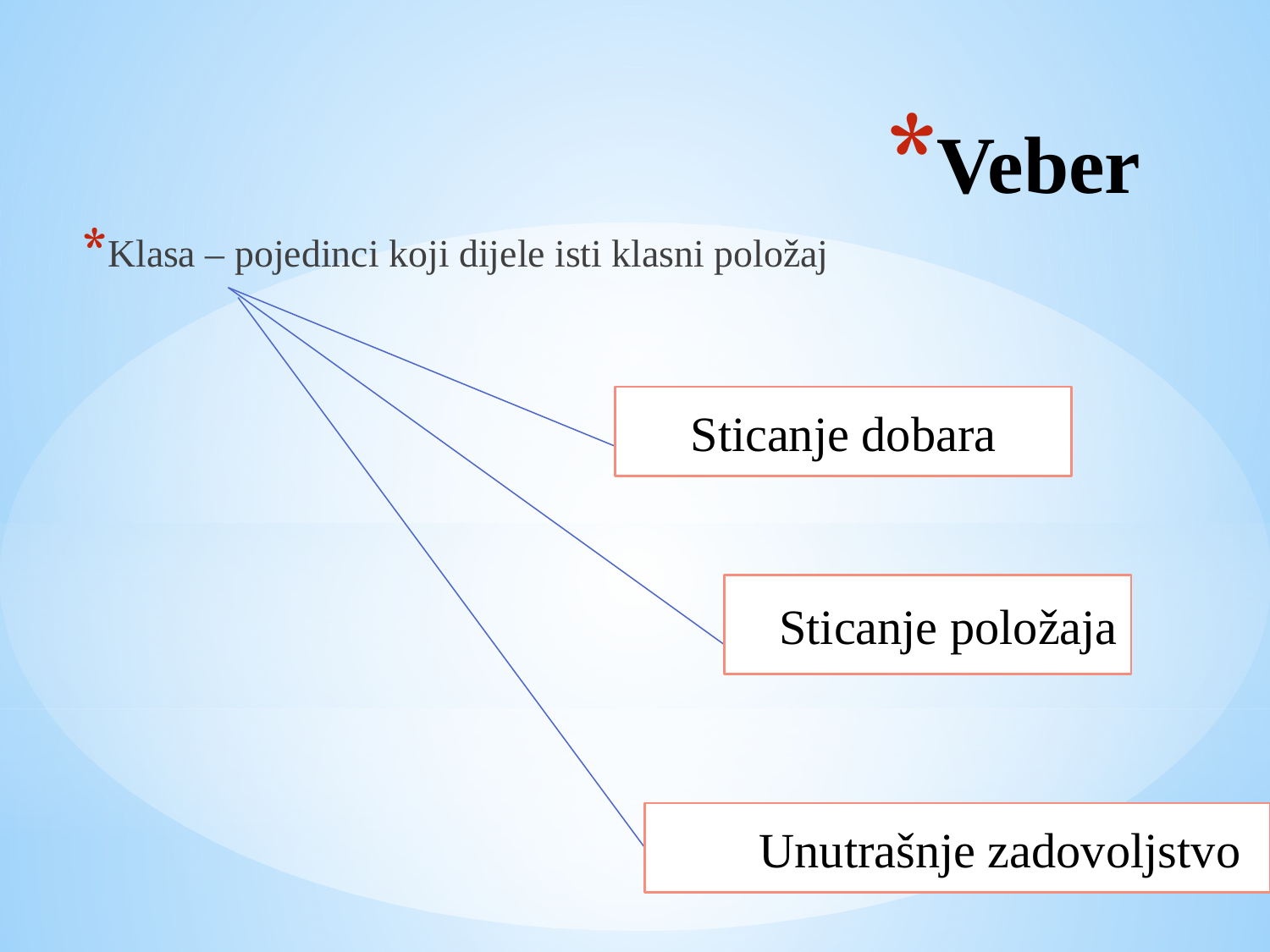

# Veber
Klasa – pojedinci koji dijele isti klasni položaj

Sticanje dobara
StSticanje položaja
UnuUnutrašnje zadovoljstvo